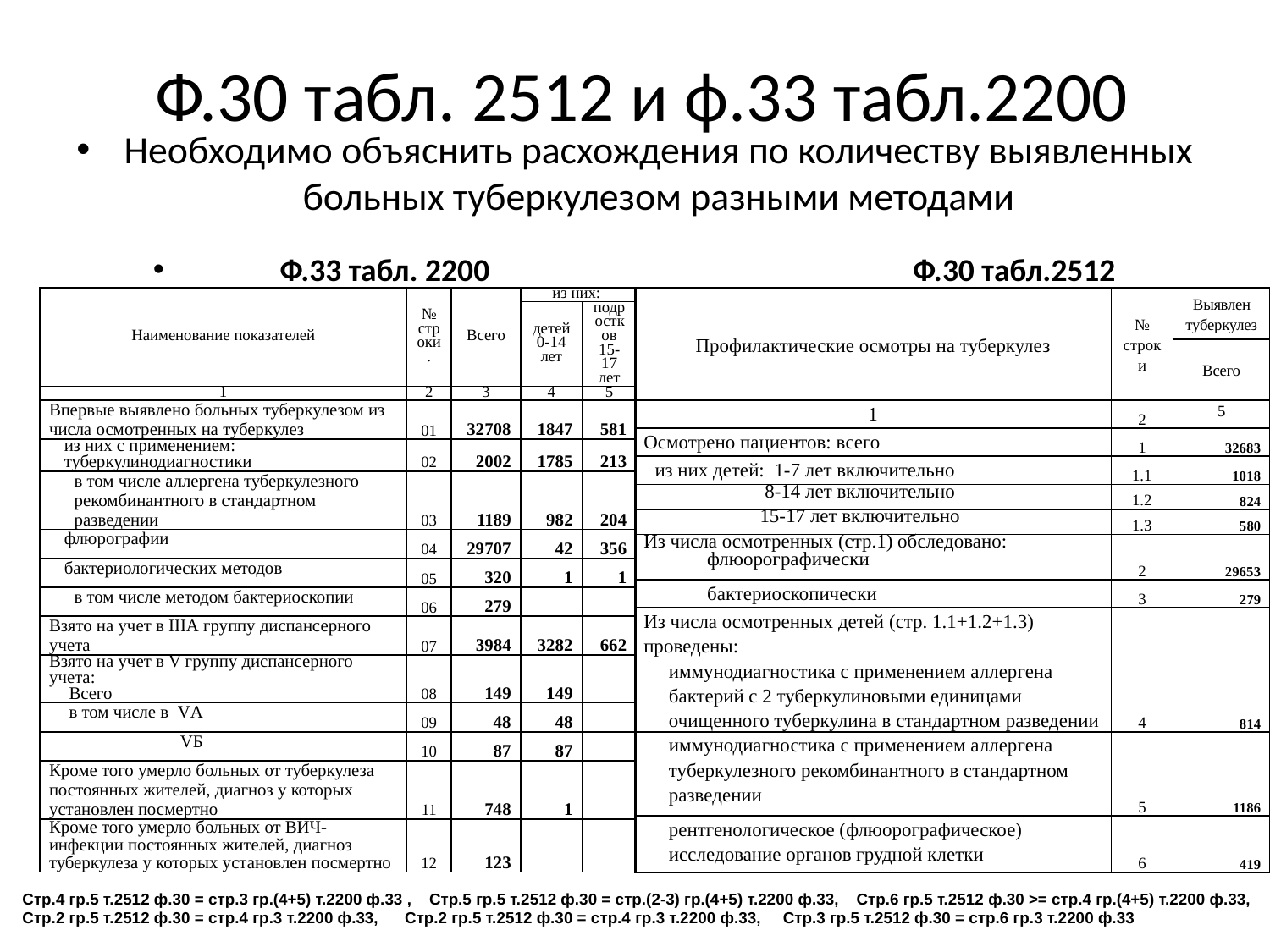

# Ф.30 табл. 2512 и ф.33 табл.2200
Необходимо объяснить расхождения по количеству выявленных больных туберкулезом разными методами

           Ф.33 табл. 2200                                                           Ф.30 табл.2512
| Наименование показателей | № строки. | Всего | из них: |  |
| --- | --- | --- | --- | --- |
|  |  |  | детей 0-14 лет | подростков 15-17 лет |
| 1 | 2 | 3 | 4 | 5 |
| Впервые выявлено больных туберкулезом из числа осмотренных на туберкулез | 01 | 32708 | 1847 | 581 |
| из них с применением: туберкулинодиагностики | 02 | 2002 | 1785 | 213 |
| в том числе аллергена туберкулезного рекомбинантного в стандартном разведении | 03 | 1189 | 982 | 204 |
| флюрографии | 04 | 29707 | 42 | 356 |
| бактериологических методов | 05 | 320 | 1 | 1 |
| в том числе методом бактериоскопии | 06 | 279 |  |  |
| Взято на учет в IIIА группу диспансерного учета | 07 | 3984 | 3282 | 662 |
| Взято на учет в V группу диспансерного учета: Всего | 08 | 149 | 149 |  |
| в том числе в VА | 09 | 48 | 48 |  |
| VБ | 10 | 87 | 87 |  |
| Кроме того умерло больных от туберкулеза постоянных жителей, диагноз у которых установлен посмертно | 11 | 748 | 1 |  |
| Кроме того умерло больных от ВИЧ-инфекции постоянных жителей, диагноз туберкулеза у которых установлен посмертно | 12 | 123 |  |  |
| Профилактические осмотры на туберкулез | № строки | Выявлен туберкулез |
| --- | --- | --- |
|  |  | Всего |
| 1 | 2 | 5 |
| Осмотрено пациентов: всего | 1 | 32683 |
| из них детей: 1-7 лет включительно | 1.1 | 1018 |
| 8-14 лет включительно | 1.2 | 824 |
| 15-17 лет включительно | 1.3 | 580 |
| Из числа осмотренных (стр.1) обследовано: флюорографически | 2 | 29653 |
| бактериоскопически | 3 | 279 |
| Из числа осмотренных детей (стр. 1.1+1.2+1.3) проведены: иммунодиагностика с применением аллергена бактерий с 2 туберкулиновыми единицами очищенного туберкулина в стандартном разведении | 4 | 814 |
| иммунодиагностика с применением аллергена туберкулезного рекомбинантного в стандартном разведении | 5 | 1186 |
| рентгенологическое (флюорографическое) исследование органов грудной клетки | 6 | 419 |
Стр.4 гр.5 т.2512 ф.30 = стр.3 гр.(4+5) т.2200 ф.33 ,    Стр.5 гр.5 т.2512 ф.30 = стр.(2-3) гр.(4+5) т.2200 ф.33,    Стр.6 гр.5 т.2512 ф.30 >= стр.4 гр.(4+5) т.2200 ф.33, Стр.2 гр.5 т.2512 ф.30 = стр.4 гр.3 т.2200 ф.33,      Стр.2 гр.5 т.2512 ф.30 = стр.4 гр.3 т.2200 ф.33,     Стр.3 гр.5 т.2512 ф.30 = стр.6 гр.3 т.2200 ф.33